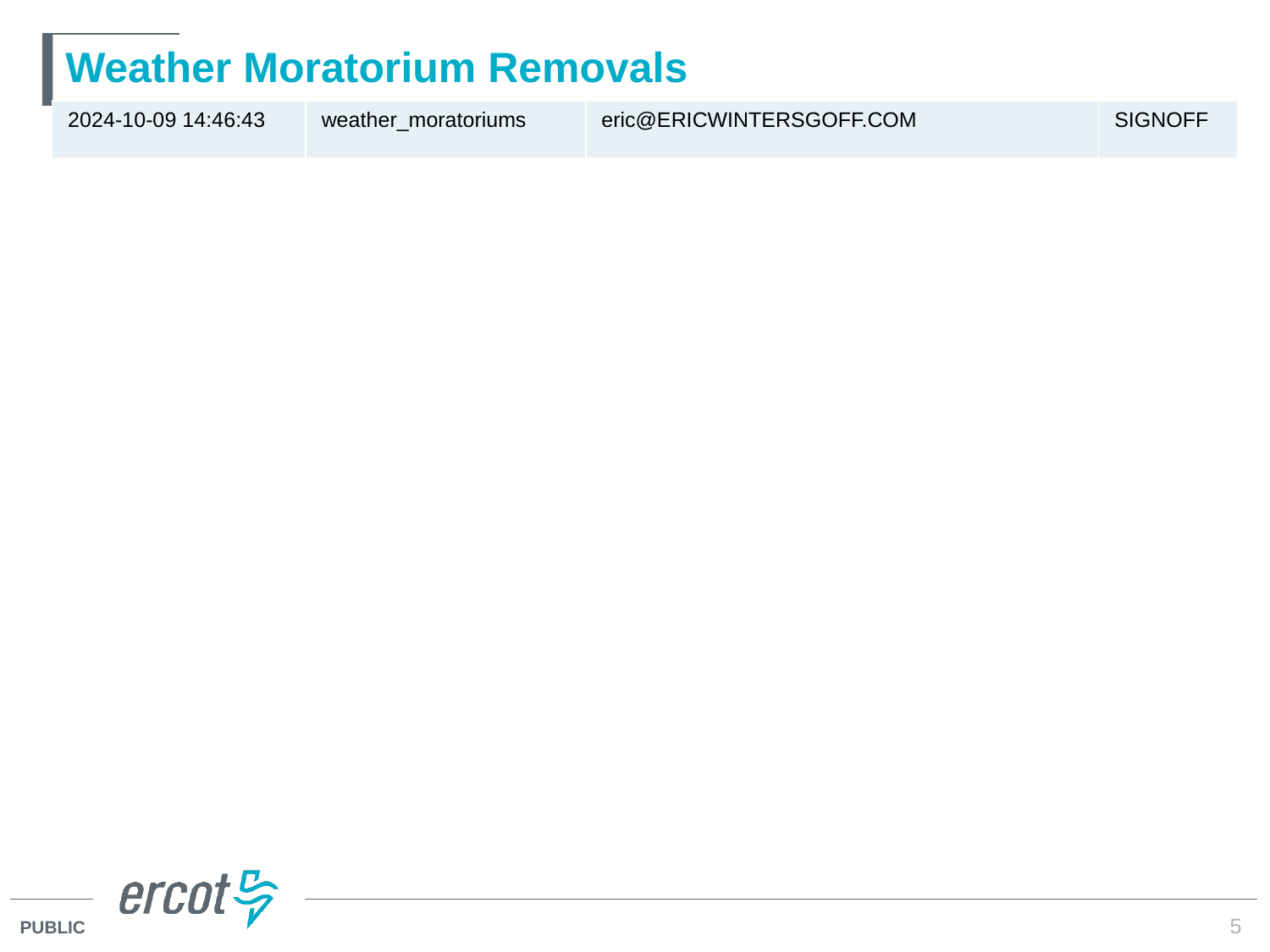

# Weather Moratorium Removals

| 2024-10-09 14:46:43 | weather\_moratoriums | eric@ERICWINTERSGOFF.COM | SIGNOFF |
| --- | --- | --- | --- |
5